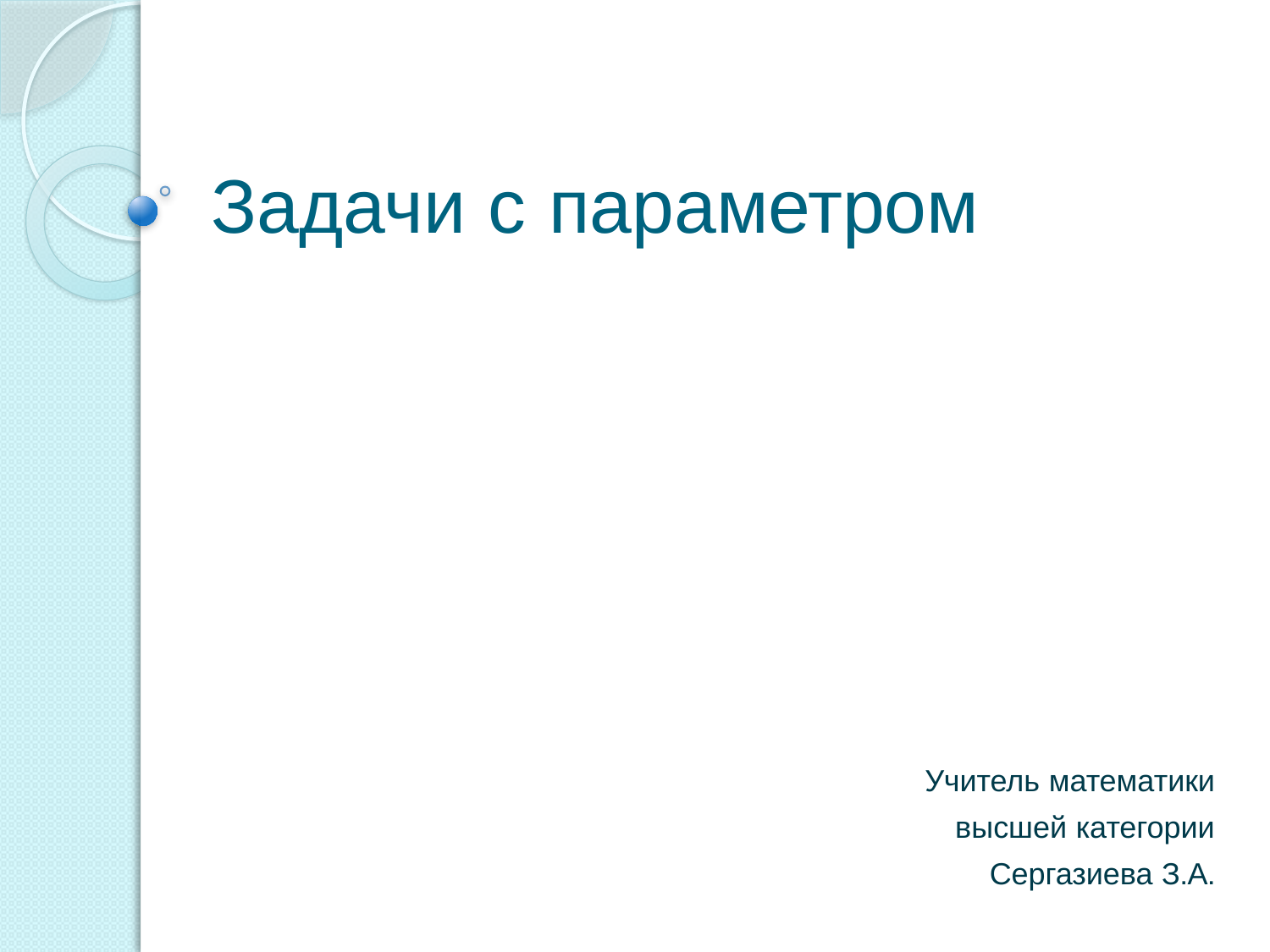

# Задачи с параметром

Учитель математики
высшей категории
Сергазиева З.А.